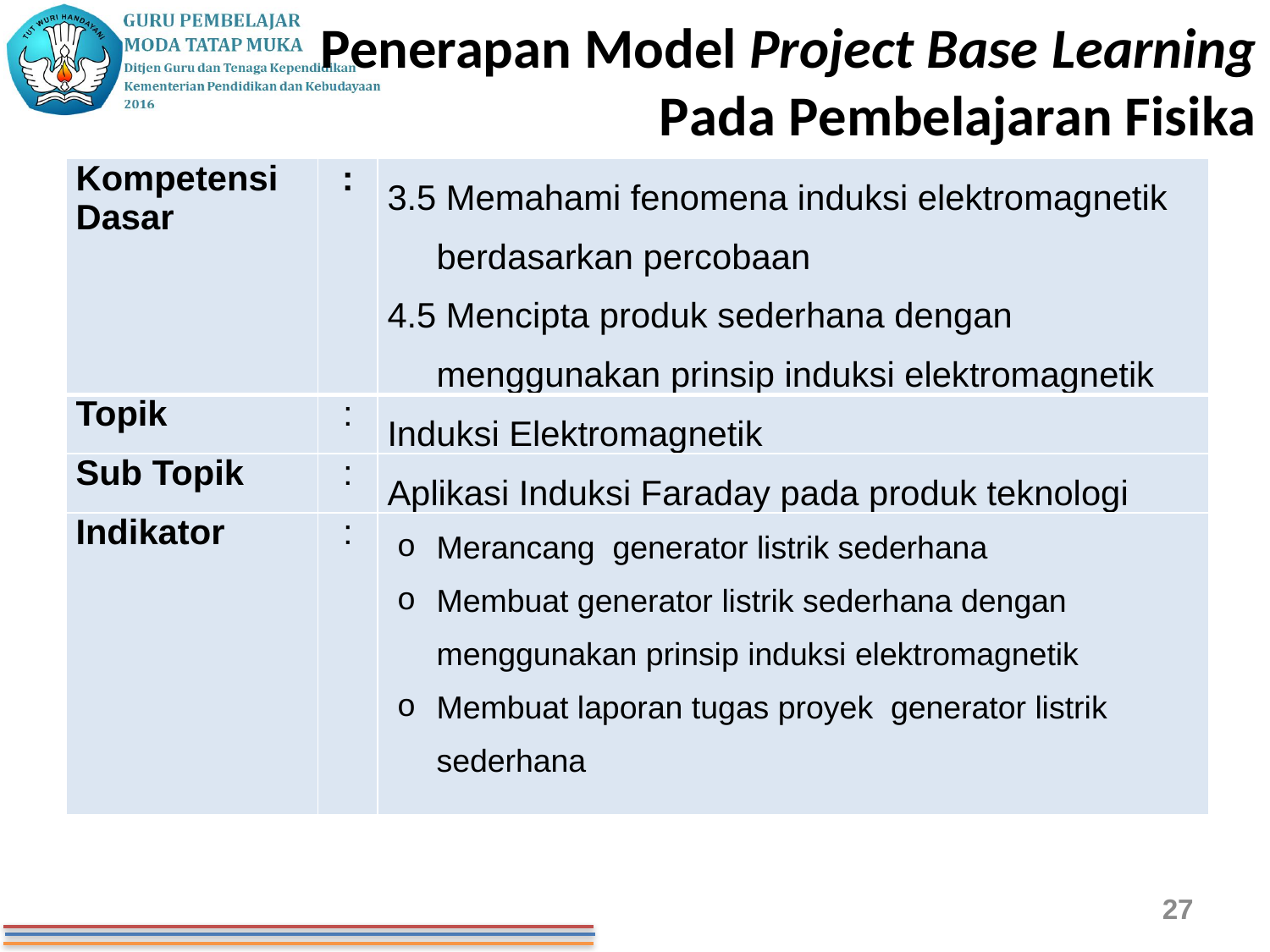

# Penerapan Model Project Base Learning Pada Pembelajaran Fisika
| Kompetensi Dasar | : | 3.5 Memahami fenomena induksi elektromagnetik  berdasarkan percobaan 4.5 Mencipta produk sederhana dengan menggunakan prinsip induksi elektromagnetik |
| --- | --- | --- |
| Topik | : | Induksi Elektromagnetik |
| Sub Topik | : | Aplikasi Induksi Faraday pada produk teknologi |
| Indikator | : | Merancang generator listrik sederhana Membuat generator listrik sederhana dengan menggunakan prinsip induksi elektromagnetik Membuat laporan tugas proyek generator listrik sederhana |
27